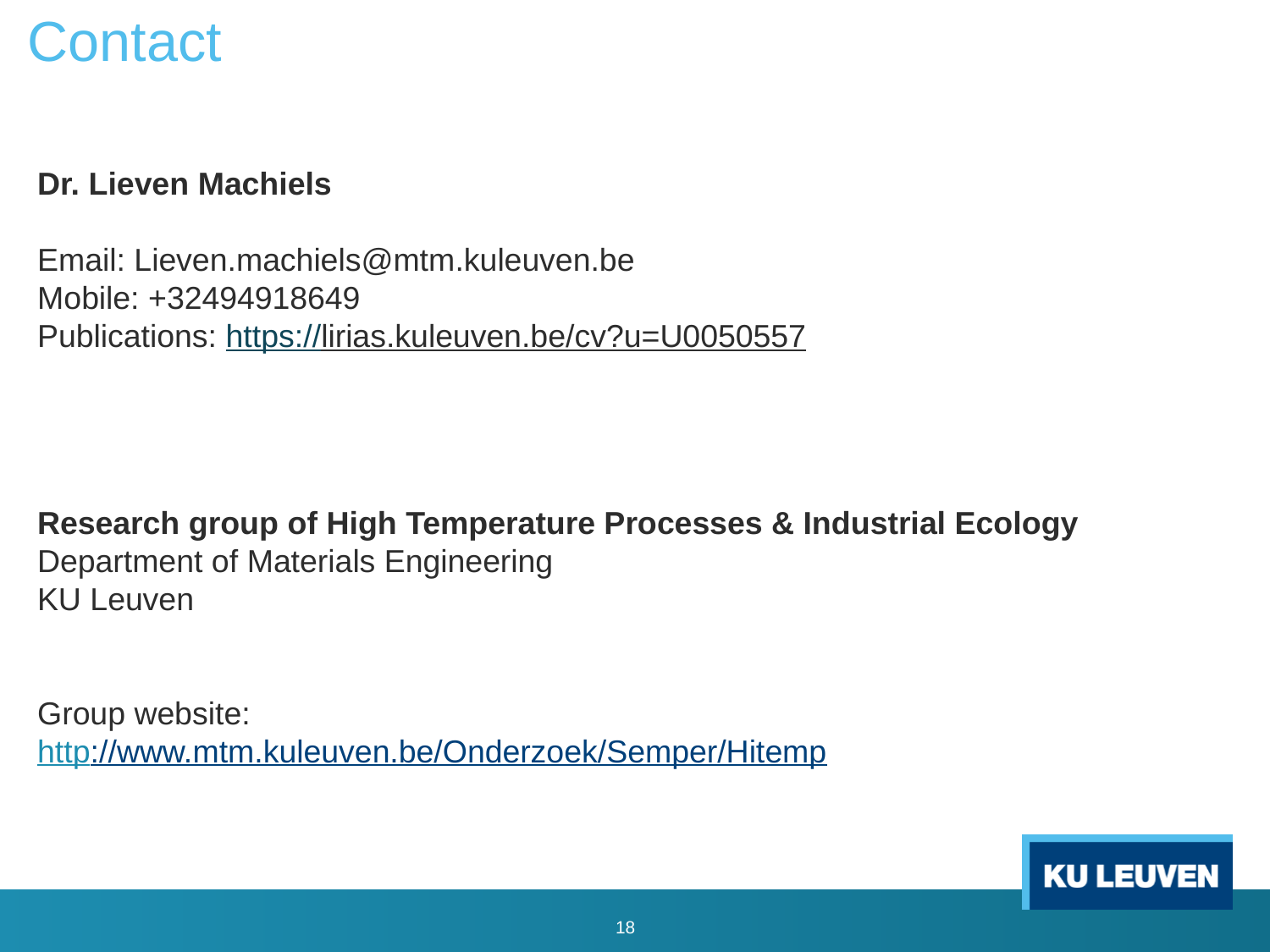

# Contact
Dr. Lieven Machiels

Email: Lieven.machiels@mtm.kuleuven.be
Mobile: +32494918649
Publications: https://lirias.kuleuven.be/cv?u=U0050557

Research group of High Temperature Processes & Industrial Ecology
Department of Materials Engineering
KU Leuven

Group website:
http://www.mtm.kuleuven.be/Onderzoek/Semper/Hitemp
18